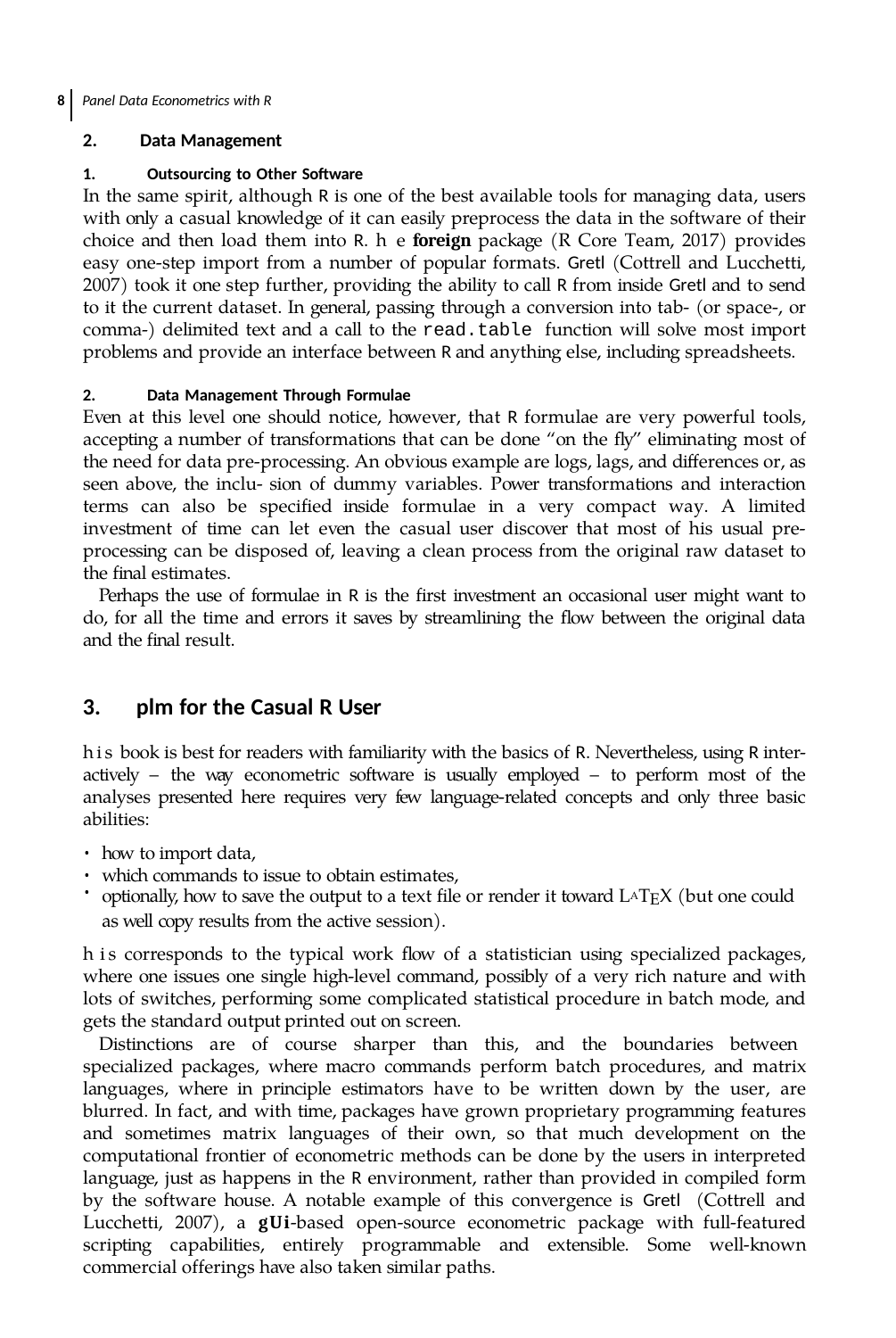

8  Panel Data Econometrics with R

Data Management
Outsourcing to Other Software
In the same spirit, although R is one of the best available tools for managing data, users with only a casual knowledge of it can easily preprocess the data in the software of their choice and then load them into R. he foreign package (R Core Team, 2017) provides easy one-step import from a number of popular formats. Gretl (Cottrell and Lucchetti, 2007) took it one step further, providing the ability to call R from inside Gretl and to send to it the current dataset. In general, passing through a conversion into tab- (or space-, or comma-) delimited text and a call to the read.table function will solve most import problems and provide an interface between R and anything else, including spreadsheets.

Data Management Through Formulae
Even at this level one should notice, however, that R formulae are very powerful tools, accepting a number of transformations that can be done “on the fly” eliminating most of the need for data pre-processing. An obvious example are logs, lags, and differences or, as seen above, the inclu- sion of dummy variables. Power transformations and interaction terms can also be speciﬁed inside formulae in a very compact way. A limited investment of time can let even the casual user discover that most of his usual pre-processing can be disposed of, leaving a clean process from the original raw dataset to the ﬁnal estimates.
Perhaps the use of formulae in R is the ﬁrst investment an occasional user might want to do, for all the time and errors it saves by streamlining the flow between the original data and the ﬁnal result.

plm for the Casual R User

his book is best for readers with familiarity with the basics of R. Nevertheless, using R inter- actively – the way econometric software is usually employed – to perform most of the analyses presented here requires very few language-related concepts and only three basic abilities:
how to import data,
which commands to issue to obtain estimates,
optionally, how to save the output to a text ﬁle or render it toward LATEX (but one could as well copy results from the active session).
his corresponds to the typical work flow of a statistician using specialized packages, where one issues one single high-level command, possibly of a very rich nature and with lots of switches, performing some complicated statistical procedure in batch mode, and gets the standard output printed out on screen.
Distinctions  are  of  course  sharper  than  this,  and  the  boundaries  between  specialized packages, where macro commands perform batch procedures, and matrix languages, where in principle estimators have to be written down by the user, are blurred. In fact, and with time, packages have grown proprietary programming features and sometimes matrix languages of their own, so that much development on the computational frontier of econometric methods can be done by the users in interpreted language, just as happens in the R environment, rather than provided in compiled form by the software house. A notable example of this convergence is Gretl  (Cottrell and Lucchetti, 2007), a gui-based open-source econometric package with full-featured scripting capabilities, entirely programmable and extensible. Some well-known commercial offerings have also taken similar paths.